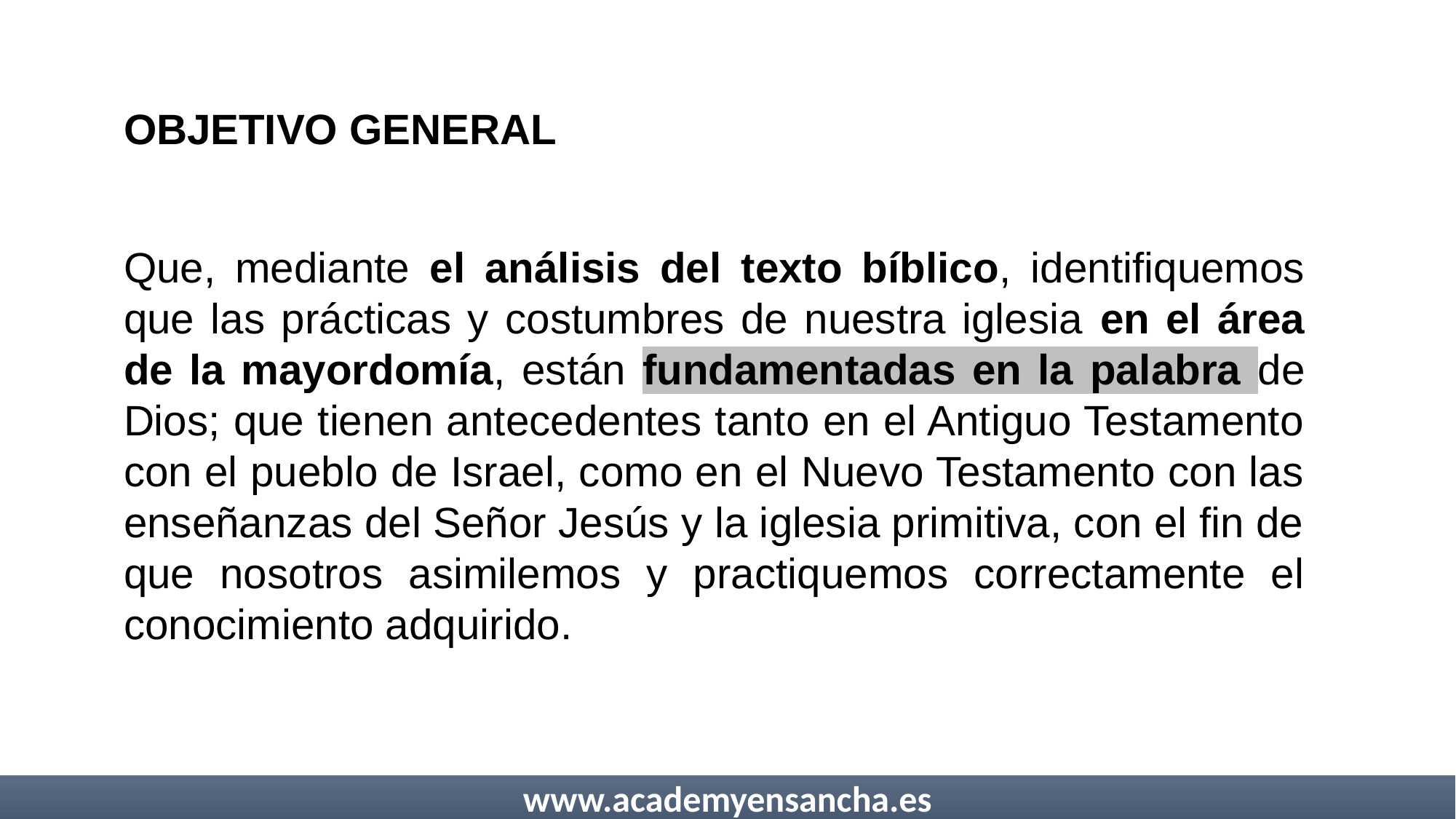

OBJETIVO GENERAL

Que, mediante el análisis del texto bíblico, identifiquemos que las prácticas y costumbres de nuestra iglesia en el área de la mayordomía, están fundamentadas en la palabra de Dios; que tienen antecedentes tanto en el Antiguo Testamento con el pueblo de Israel, como en el Nuevo Testamento con las enseñanzas del Señor Jesús y la iglesia primitiva, con el fin de que nosotros asimilemos y practiquemos correctamente el conocimiento adquirido.